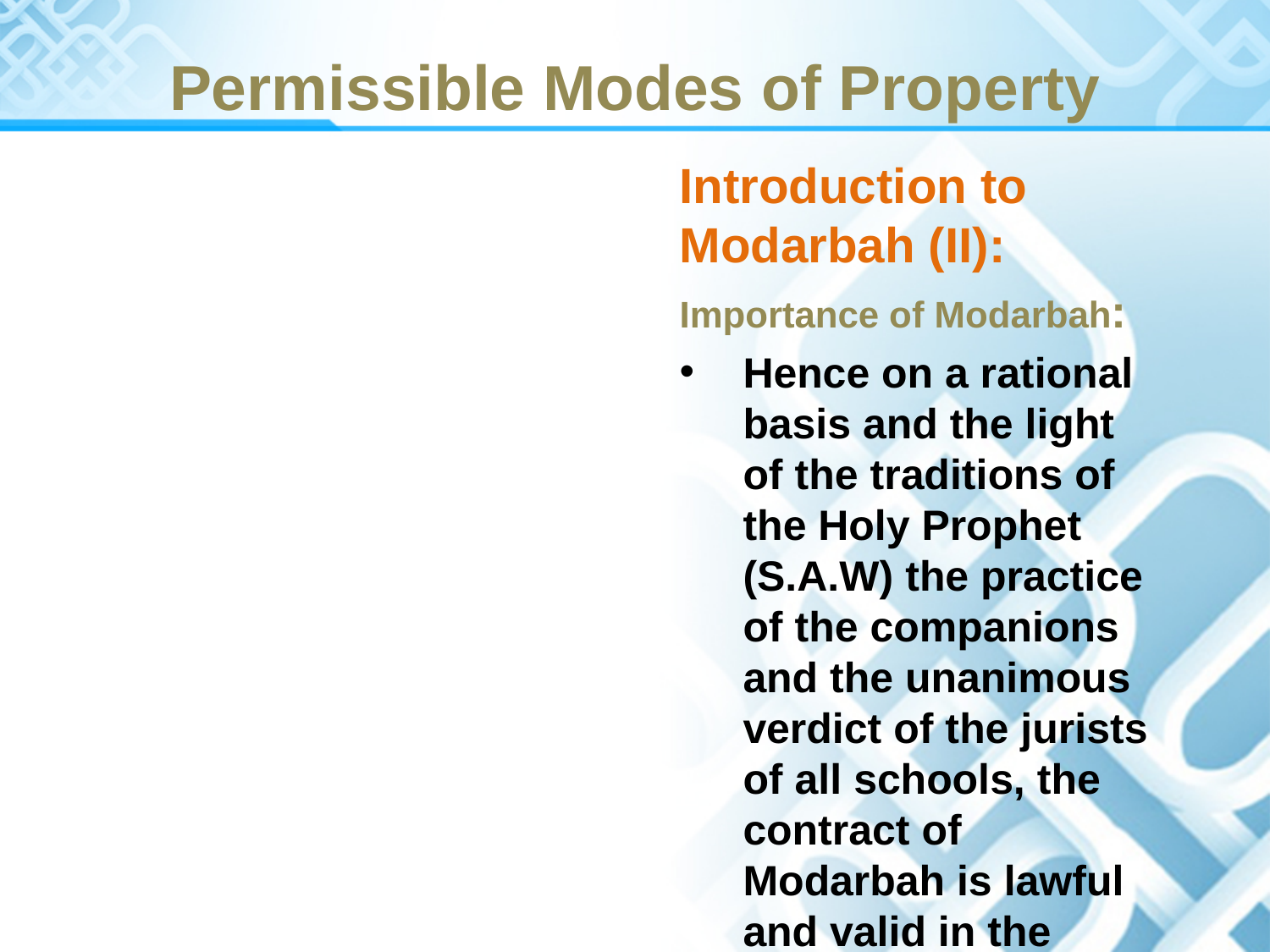

Permissible Modes of Property
Introduction to Modarbah (II):
Importance of Modarbah:
Hence on a rational basis and the light of the traditions of the Holy Prophet (S.A.W) the practice of the companions and the unanimous verdict of the jurists of all schools, the contract of Modarbah is lawful and valid in the shariah of Islam.